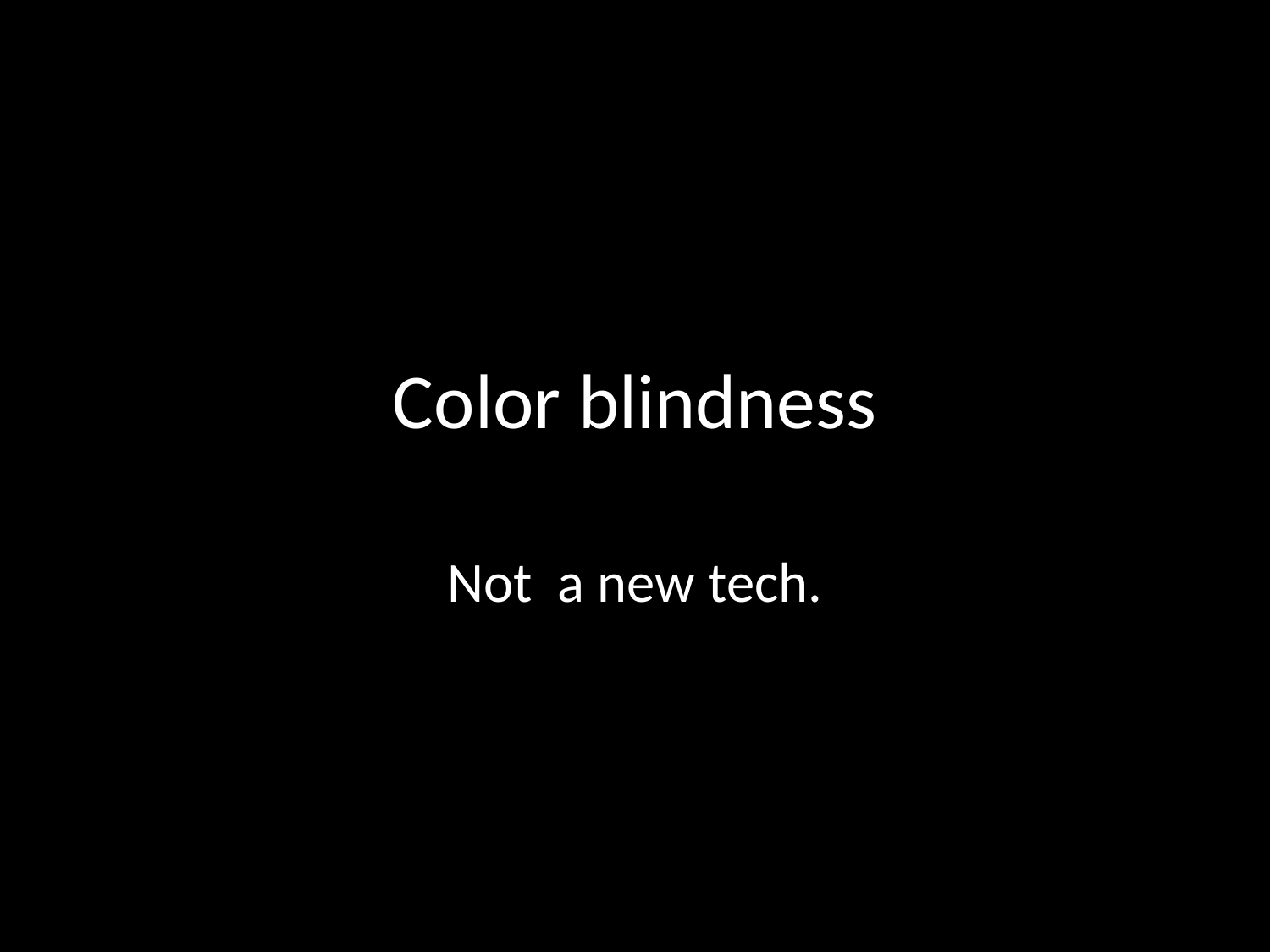

# Color blindness
Not  a new tech.